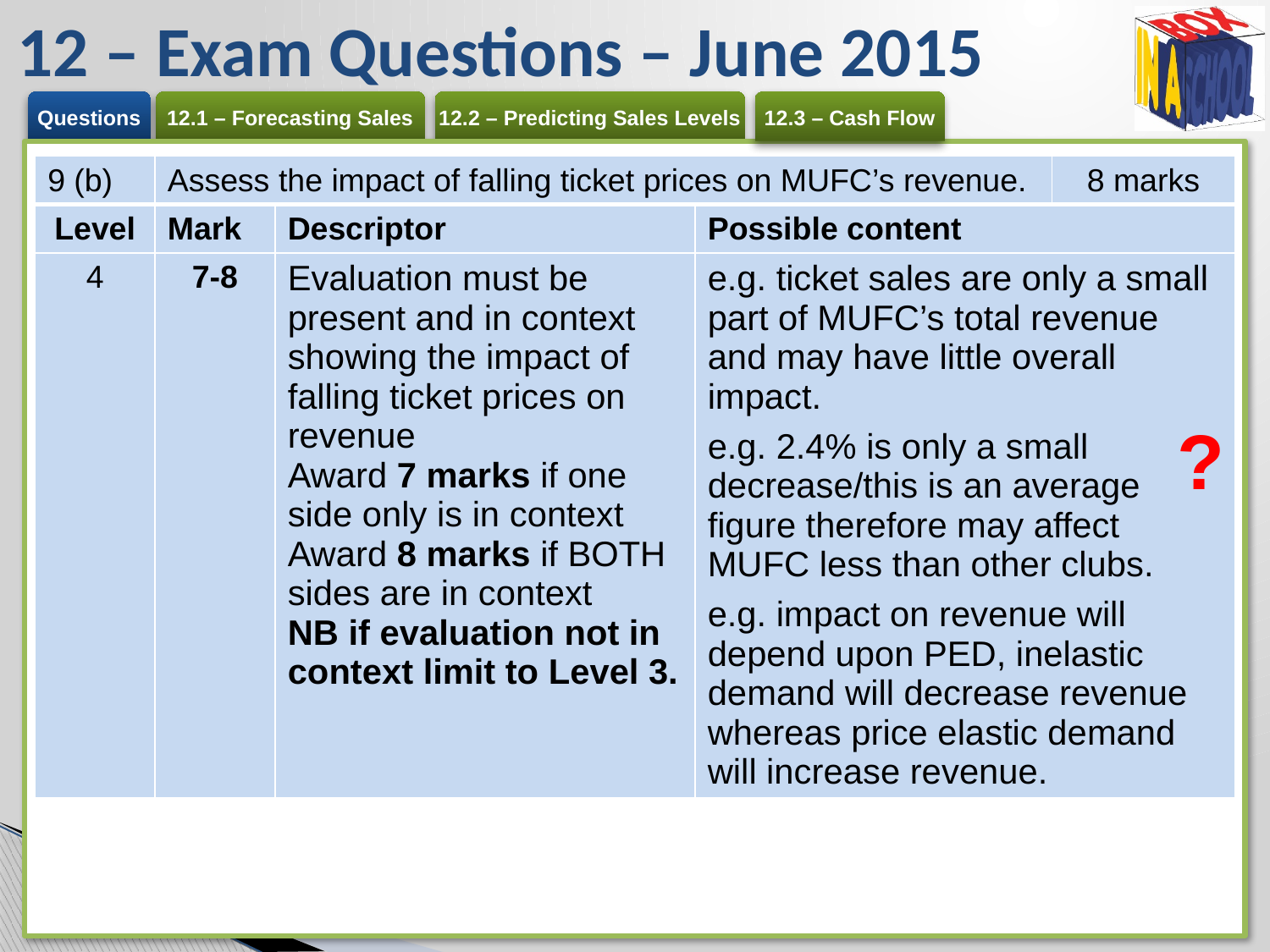

# 12 – Exam Questions – June 2015
| 9 (b) | Assess the impact of falling ticket prices on MUFC’s revenue. |  |  | 8 marks |
| --- | --- | --- | --- | --- |
| Level | Mark | Descriptor | Possible content |  |
| 4 | 7-8 | Evaluation must be present and in context showing the impact of falling ticket prices on revenue Award 7 marks if one side only is in context Award 8 marks if BOTH sides are in context NB if evaluation not in context limit to Level 3. | e.g. ticket sales are only a small part of MUFC’s total revenue and may have little overall impact. e.g. 2.4% is only a small decrease/this is an average figure therefore may affect MUFC less than other clubs. e.g. impact on revenue will depend upon PED, inelastic demand will decrease revenue whereas price elastic demand will increase revenue. |  |
?